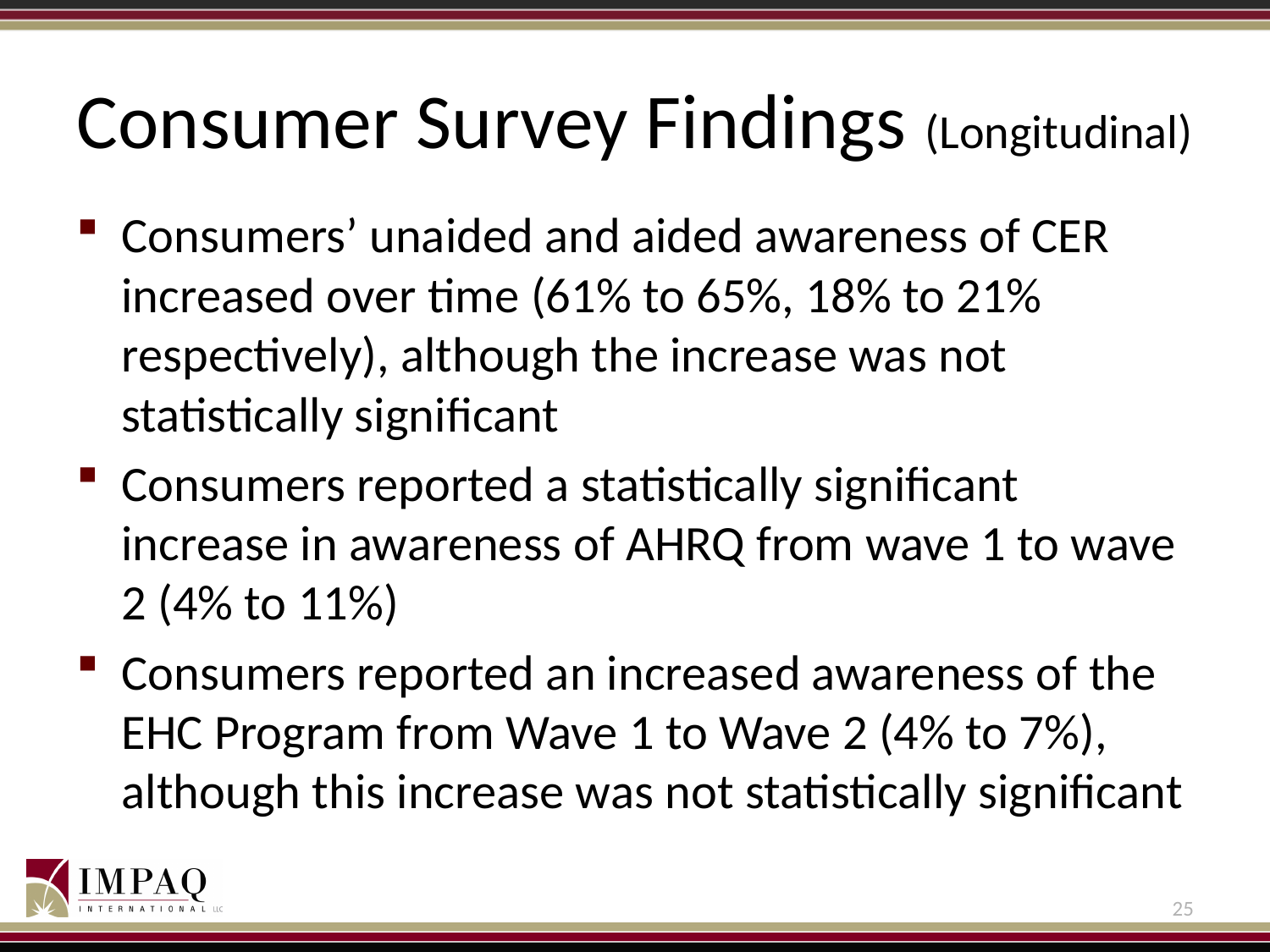

# Consumer Survey Findings (Longitudinal)
Consumers’ unaided and aided awareness of CER increased over time (61% to 65%, 18% to 21% respectively), although the increase was not statistically significant
Consumers reported a statistically significant increase in awareness of AHRQ from wave 1 to wave 2 (4% to 11%)
Consumers reported an increased awareness of the EHC Program from Wave 1 to Wave 2 (4% to 7%), although this increase was not statistically significant
25